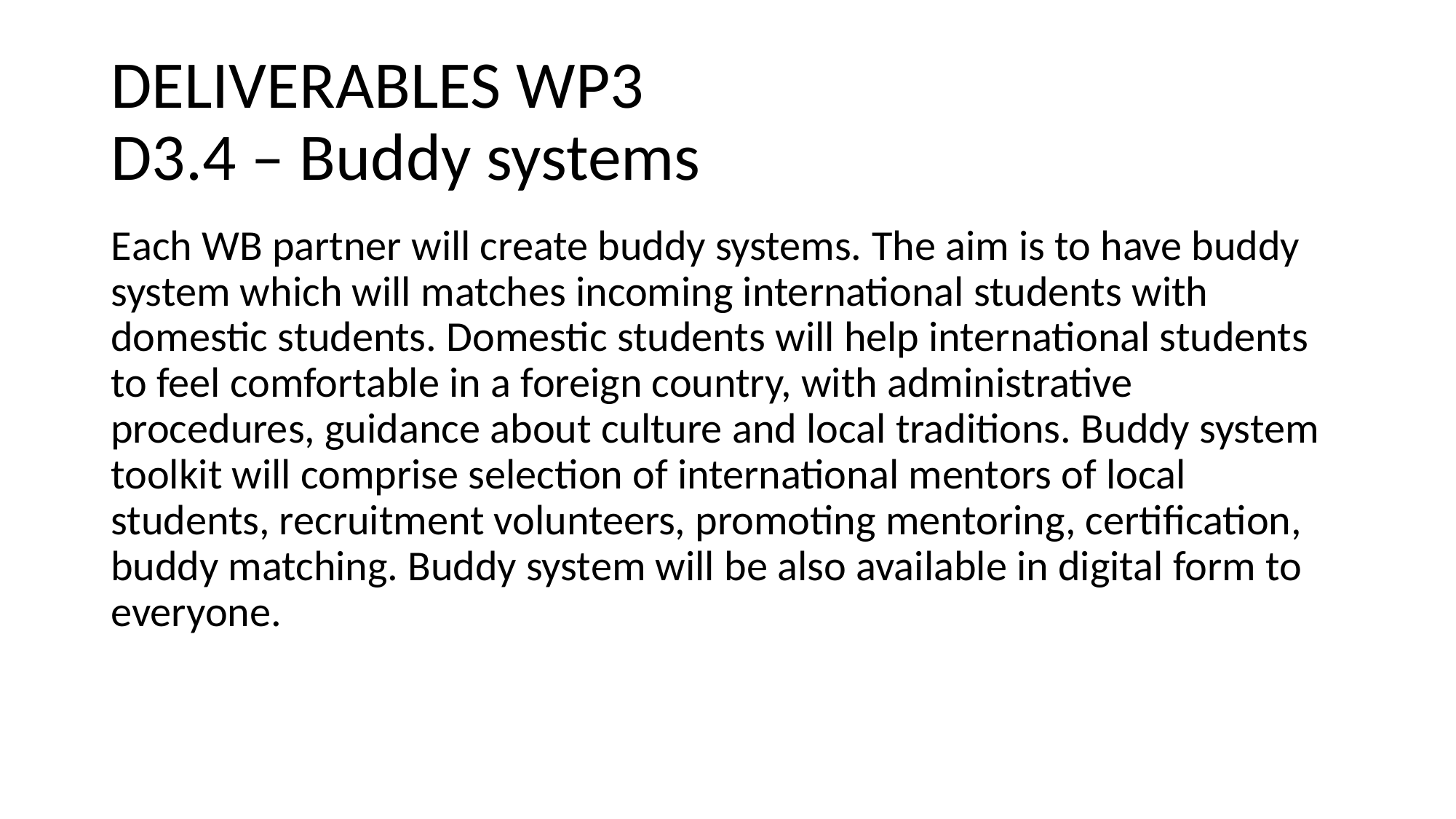

# DELIVERABLES WP3 D3.4 – Buddy systems
Each WB partner will create buddy systems. The aim is to have buddy system which will matches incoming international students with domestic students. Domestic students will help international students to feel comfortable in a foreign country, with administrative procedures, guidance about culture and local traditions. Buddy system toolkit will comprise selection of international mentors of local students, recruitment volunteers, promoting mentoring, certification, buddy matching. Buddy system will be also available in digital form to everyone.